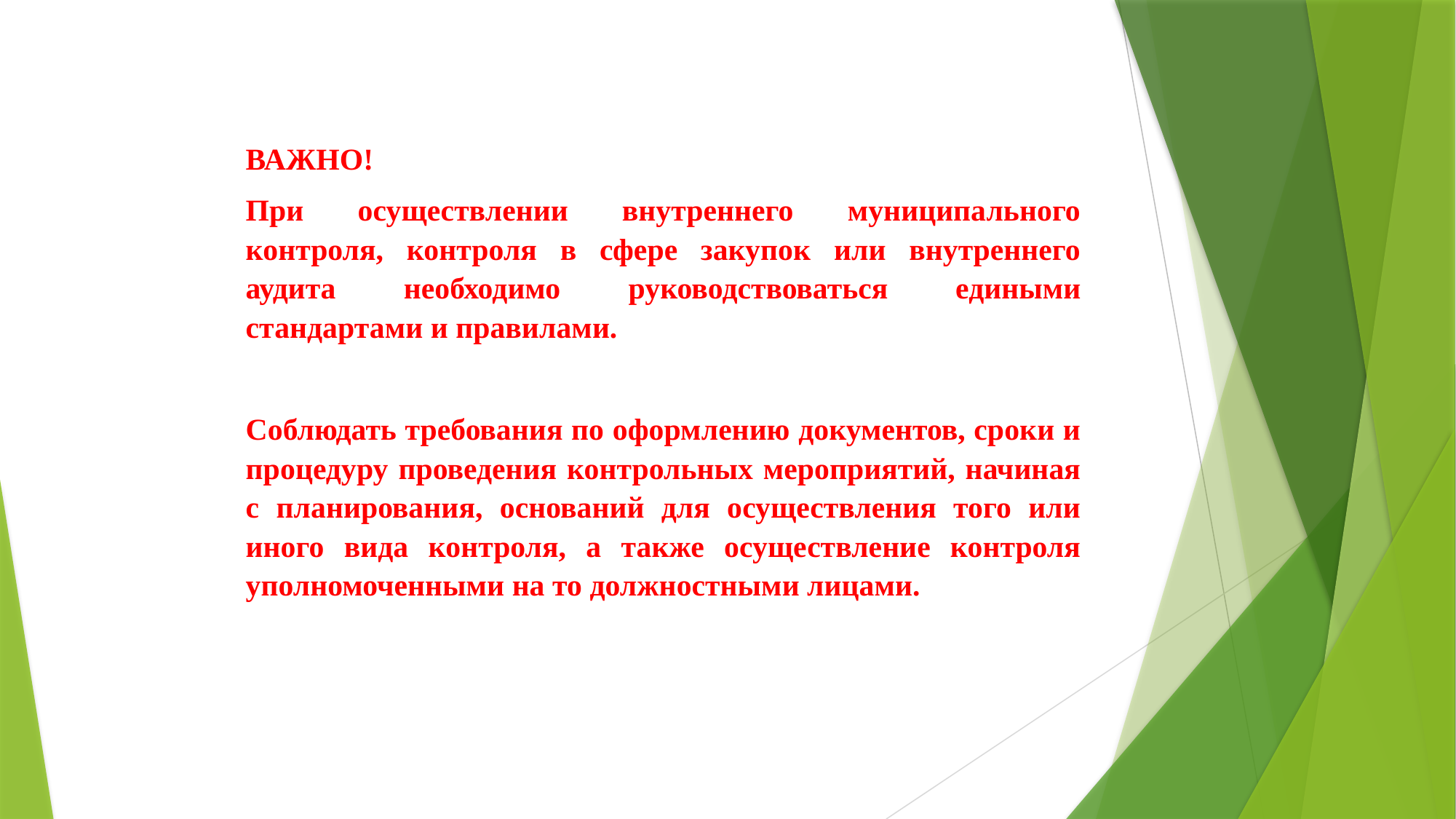

ВАЖНО!
При осуществлении внутреннего муниципального контроля, контроля в сфере закупок или внутреннего аудита необходимо руководствоваться едиными стандартами и правилами.

Соблюдать требования по оформлению документов, сроки и процедуру проведения контрольных мероприятий, начиная с планирования, оснований для осуществления того или иного вида контроля, а также осуществление контроля уполномоченными на то должностными лицами.